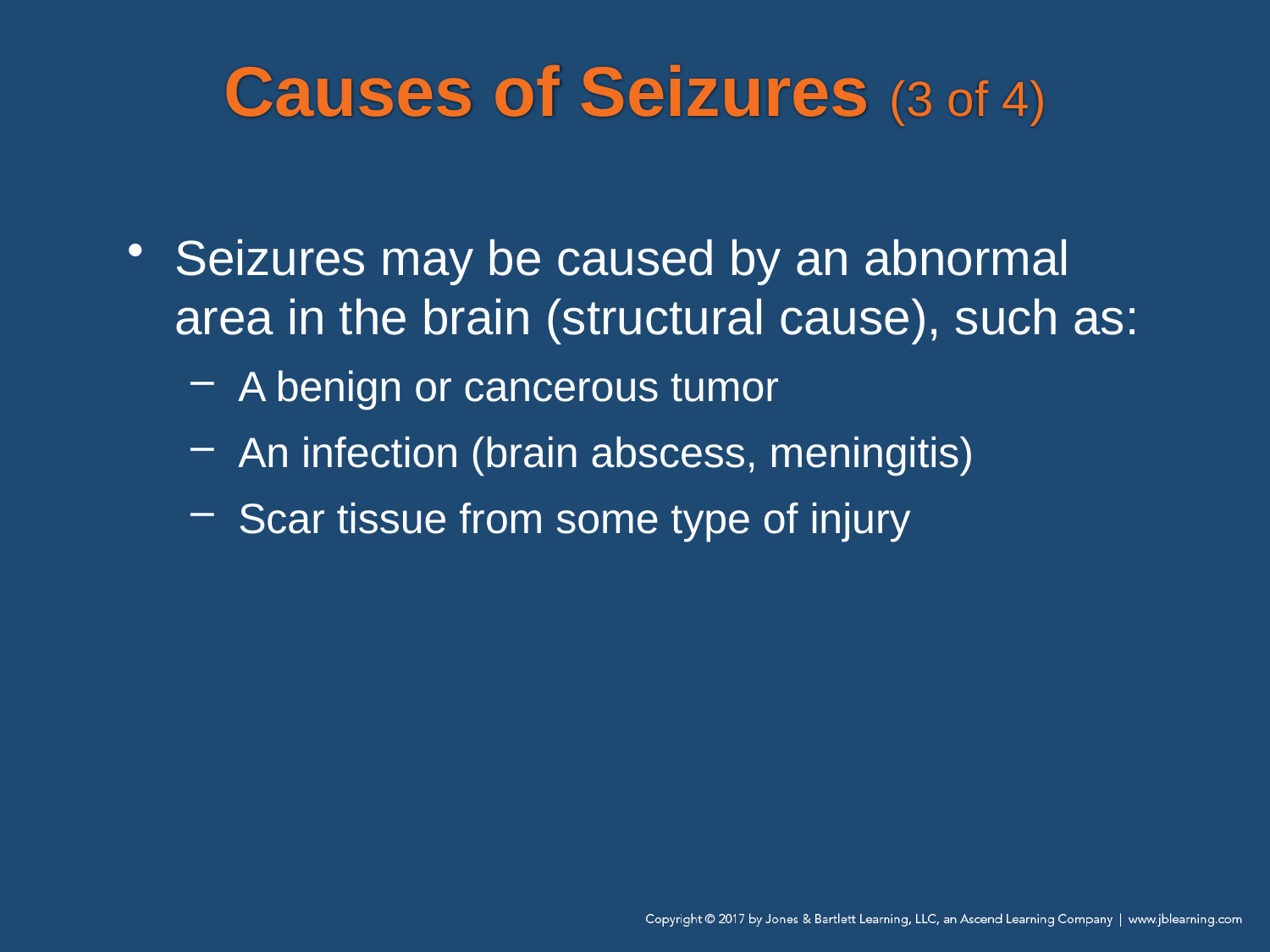

# Causes of Seizures (3 of 4)
Seizures may be caused by an abnormal area in the brain (structural cause), such as:
A benign or cancerous tumor
An infection (brain abscess, meningitis)
Scar tissue from some type of injury